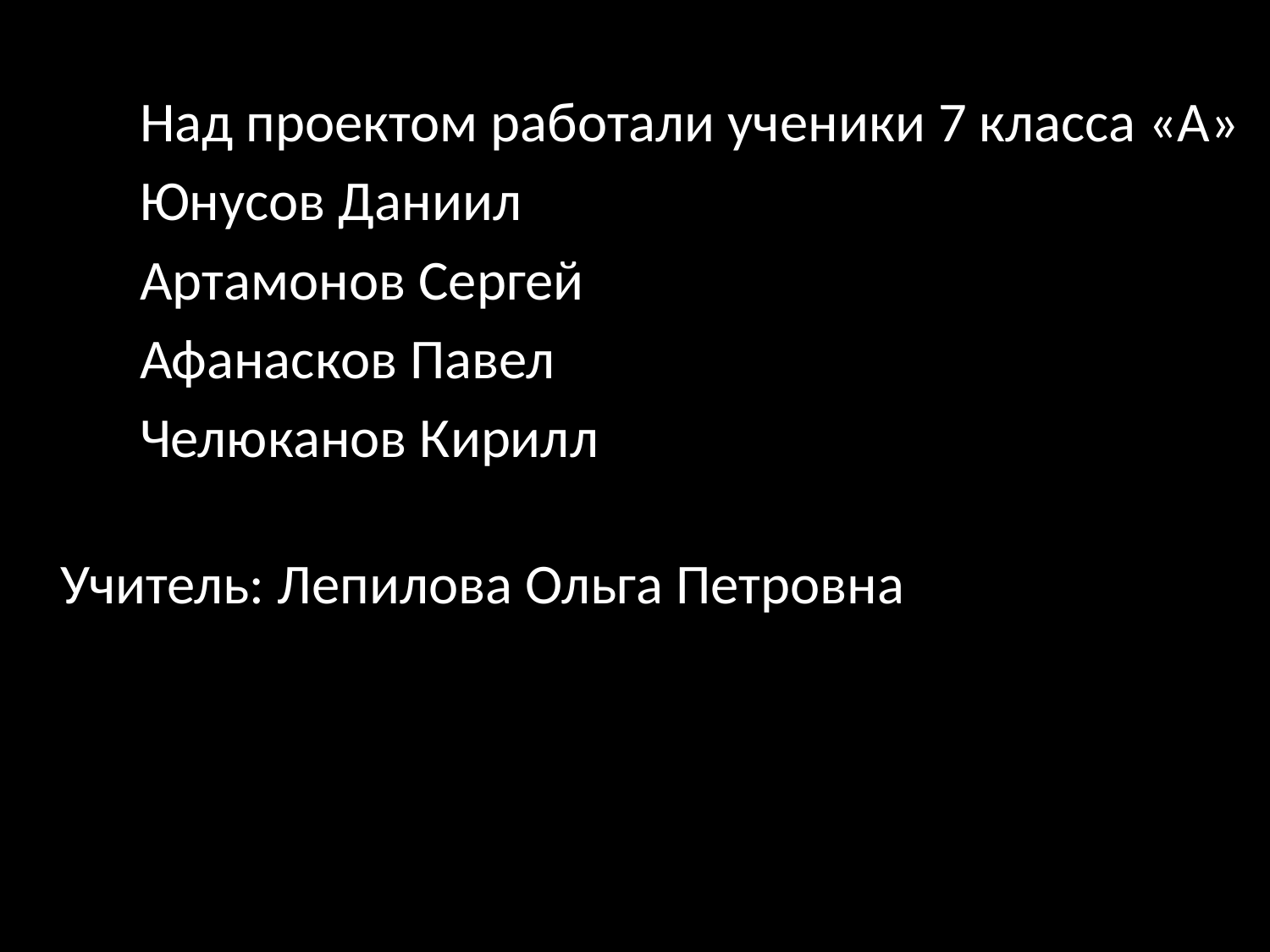

Над проектом работали ученики 7 класса «А»
          Юнусов Даниил
          Артамонов Сергей
          Афанасков Павел
          Челюканов Кирилл
                                                                                   Учитель: Лепилова Ольга Петровна